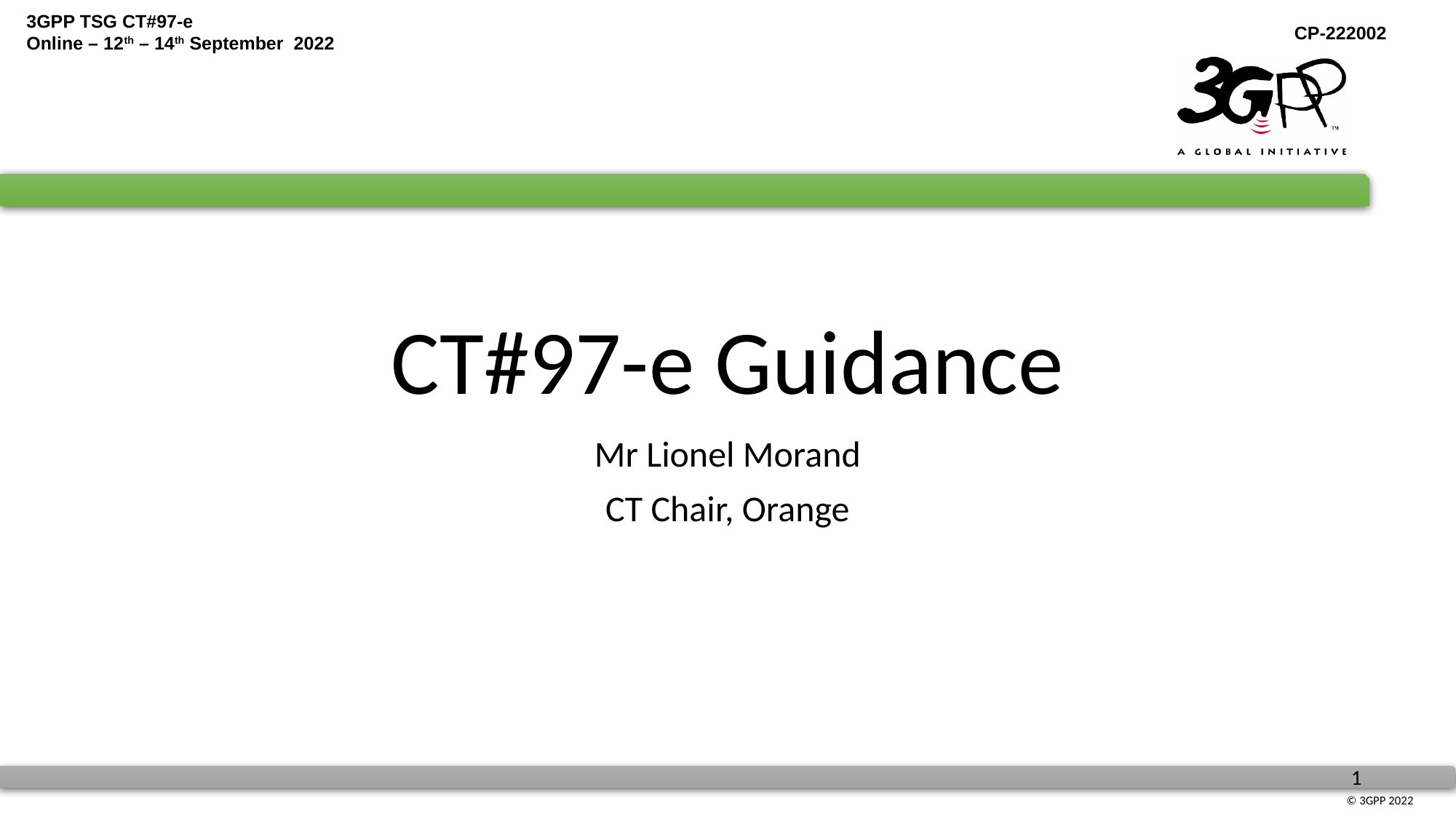

# CT#97-e Guidance
Mr Lionel Morand
CT Chair, Orange